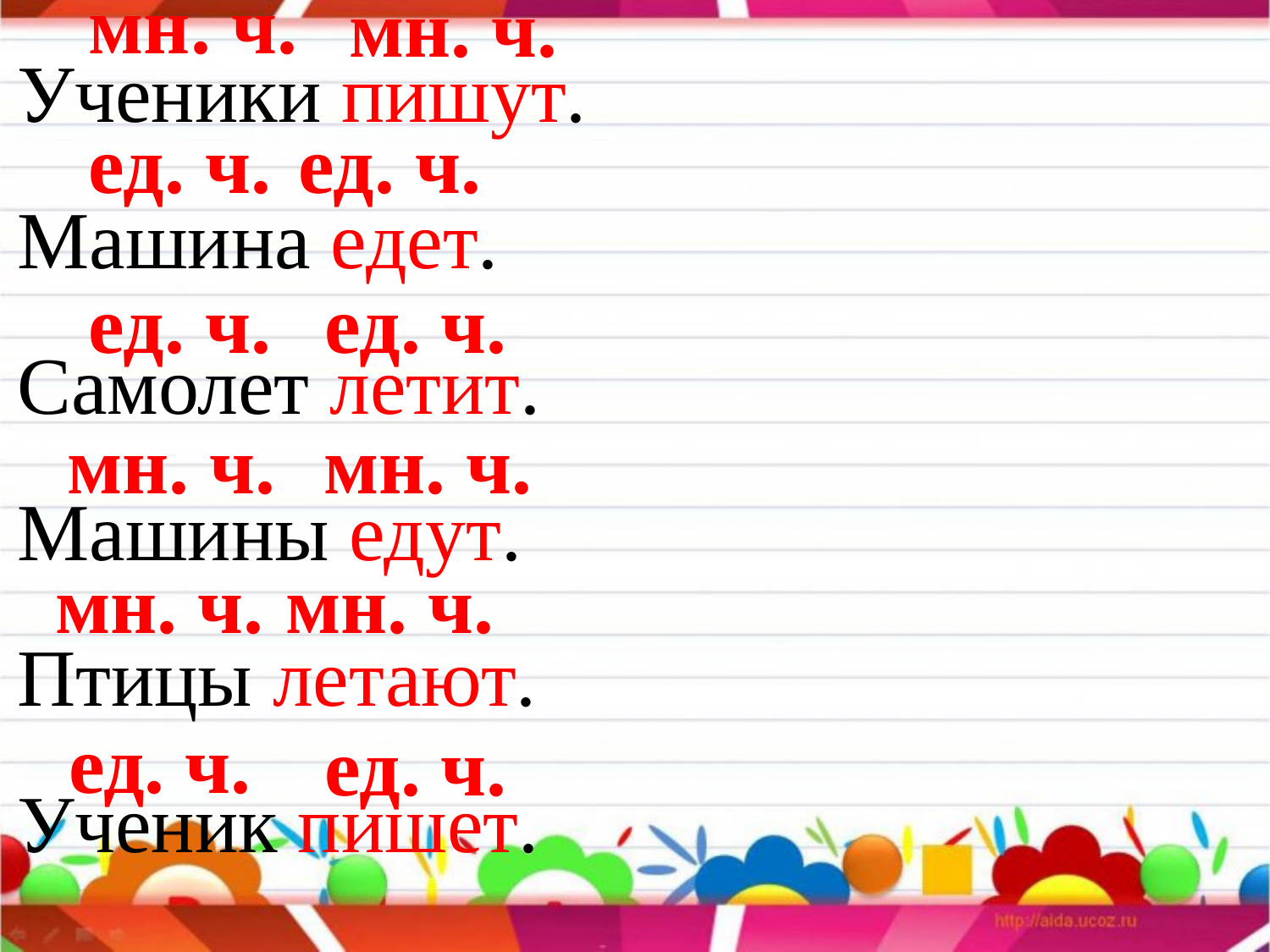

мн. ч.
мн. ч.
Ученики пишут.
Машина едет.
Самолет летит.
Машины едут.
Птицы летают.
Ученик пишет.
ед. ч.
ед. ч.
ед. ч.
ед. ч.
мн. ч.
мн. ч.
мн. ч.
мн. ч.
ед. ч.
ед. ч.